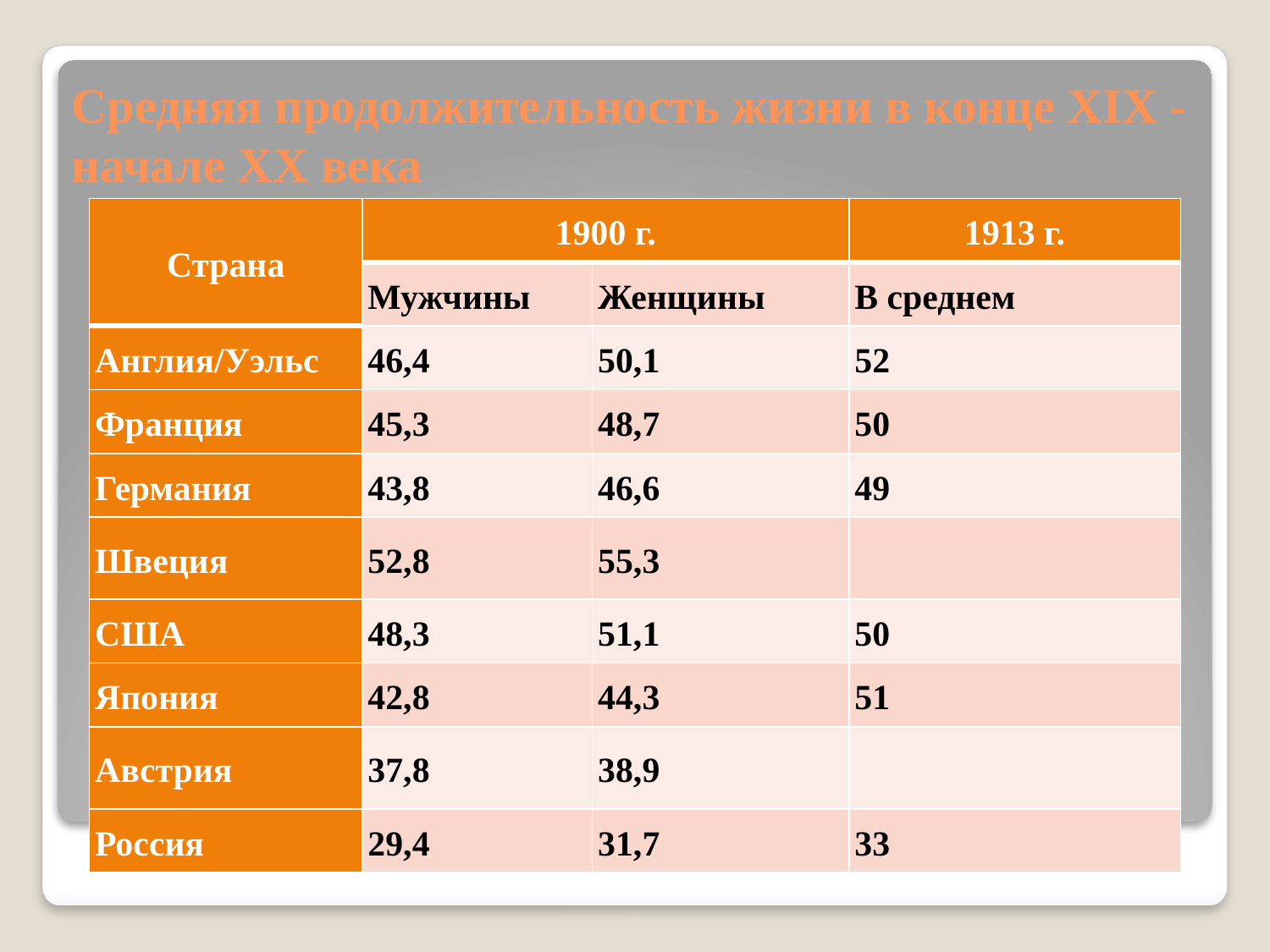

# Средняя продолжительность жизни в конце XIX - начале ХХ века
| Страна | 1900 г. |  | 1913 г. |
| --- | --- | --- | --- |
|  | Мужчины | Женщины | В среднем |
| Англия/Уэльс | 46,4 | 50,1 | 52 |
| Франция | 45,3 | 48,7 | 50 |
| Германия | 43,8 | 46,6 | 49 |
| Швеция | 52,8 | 55,3 |  |
| США | 48,3 | 51,1 | 50 |
| Япония | 42,8 | 44,3 | 51 |
| Австрия | 37,8 | 38,9 |  |
| Россия | 29,4 | 31,7 | 33 |